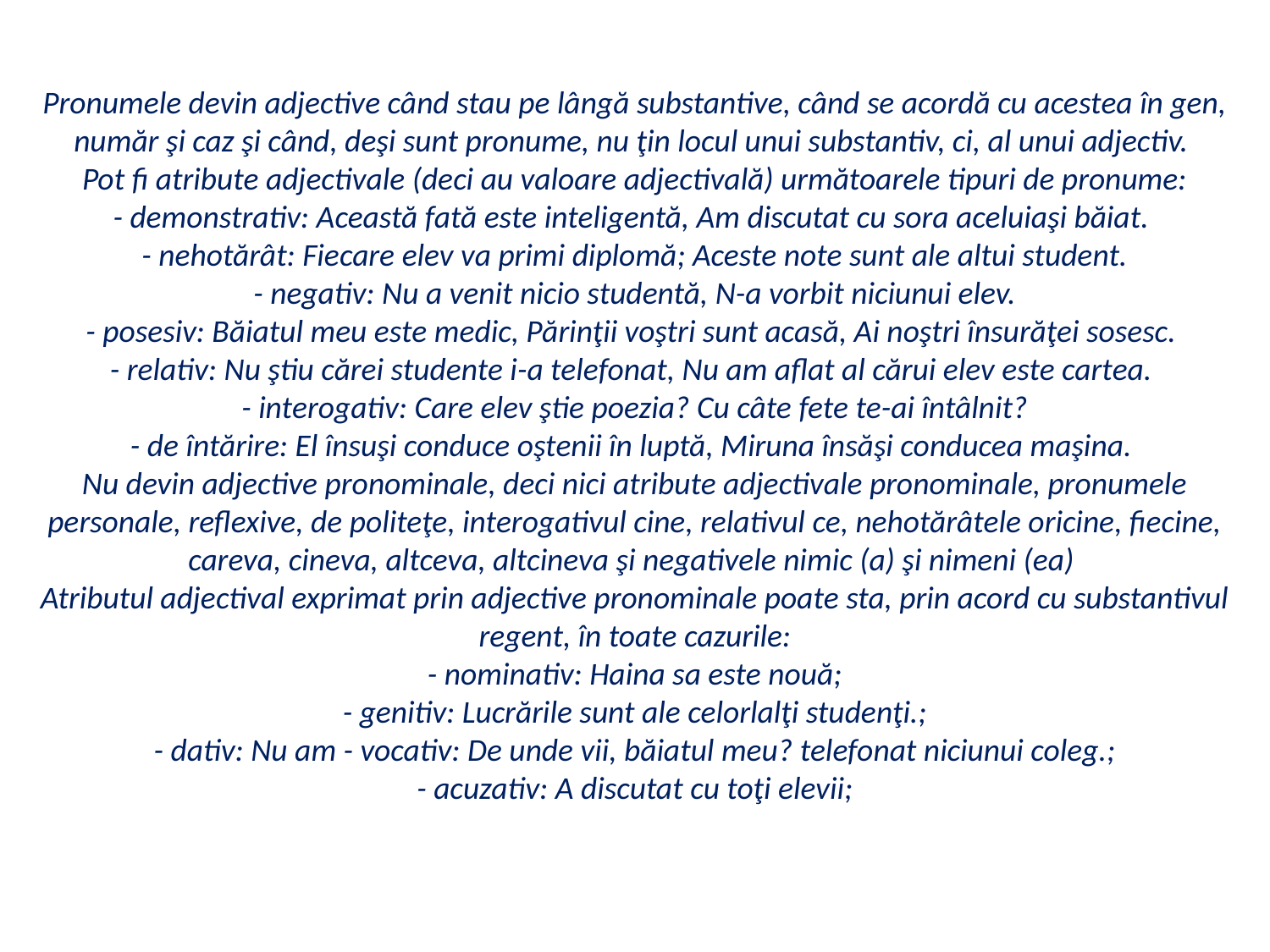

Pronumele devin adjective când stau pe lângă substantive, când se acordă cu acestea în gen, număr şi caz şi când, deşi sunt pronume, nu ţin locul unui substantiv, ci, al unui adjectiv.
Pot fi atribute adjectivale (deci au valoare adjectivală) următoarele tipuri de pronume:
- demonstrativ: Această fată este inteligentă, Am discutat cu sora aceluiaşi băiat.
- nehotărât: Fiecare elev va primi diplomă; Aceste note sunt ale altui student.
- negativ: Nu a venit nicio studentă, N-a vorbit niciunui elev.
- posesiv: Băiatul meu este medic, Părinţii voştri sunt acasă, Ai noştri însurăţei sosesc.
- relativ: Nu ştiu cărei studente i-a telefonat, Nu am aflat al cărui elev este cartea.
- interogativ: Care elev ştie poezia? Cu câte fete te-ai întâlnit?
- de întărire: El însuşi conduce oştenii în luptă, Miruna însăşi conducea maşina.
Nu devin adjective pronominale, deci nici atribute adjectivale pronominale, pronumele personale, reflexive, de politeţe, interogativul cine, relativul ce, nehotărâtele oricine, fiecine, careva, cineva, altceva, altcineva şi negativele nimic (a) şi nimeni (ea)
Atributul adjectival exprimat prin adjective pronominale poate sta, prin acord cu substantivul regent, în toate cazurile:
- nominativ: Haina sa este nouă;
- genitiv: Lucrările sunt ale celorlalţi studenţi.;
- dativ: Nu am - vocativ: De unde vii, băiatul meu? telefonat niciunui coleg.;
- acuzativ: A discutat cu toţi elevii;